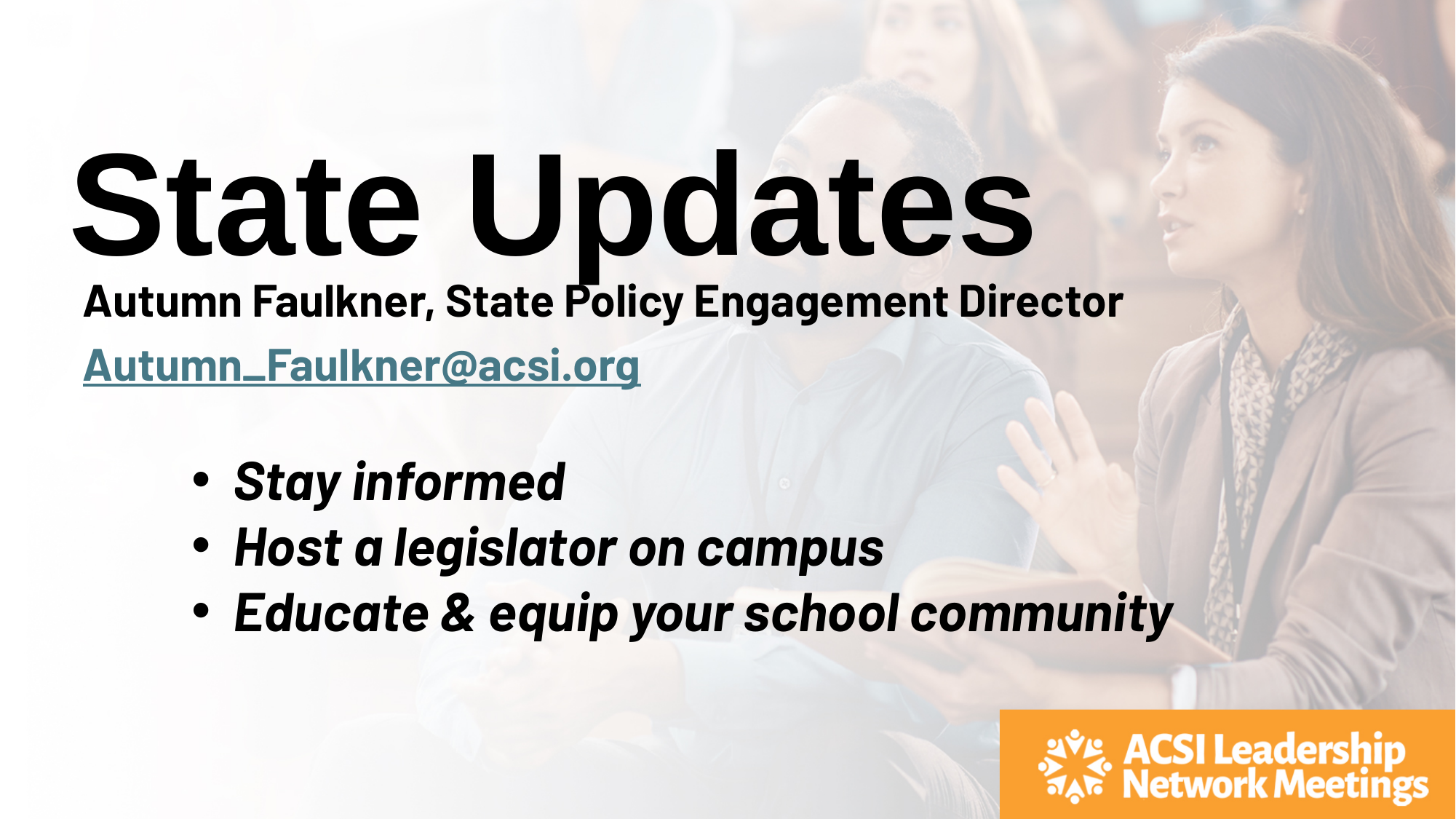

State Updates
Autumn Faulkner, State Policy Engagement Director
Autumn_Faulkner@acsi.org

Stay informed
Host a legislator on campus
Educate & equip your school community